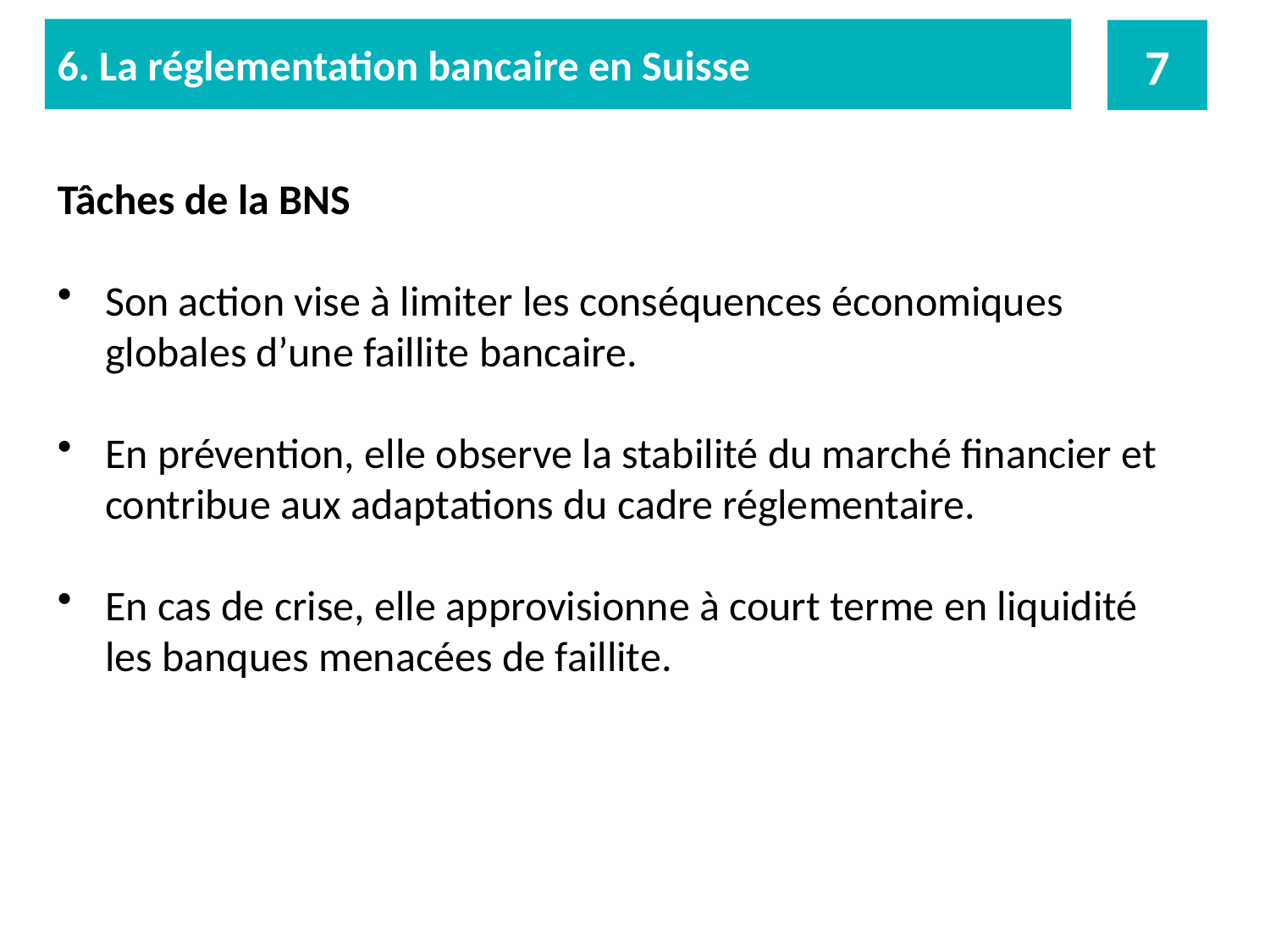

6. La réglementation bancaire en Suisse
7
Tâches de la BNS

Son action vise à limiter les conséquences économiques globales d’une faillite bancaire.

En prévention, elle observe la stabilité du marché financier et contribue aux adaptations du cadre réglementaire.

En cas de crise, elle approvisionne à court terme en liquidité les banques menacées de faillite.